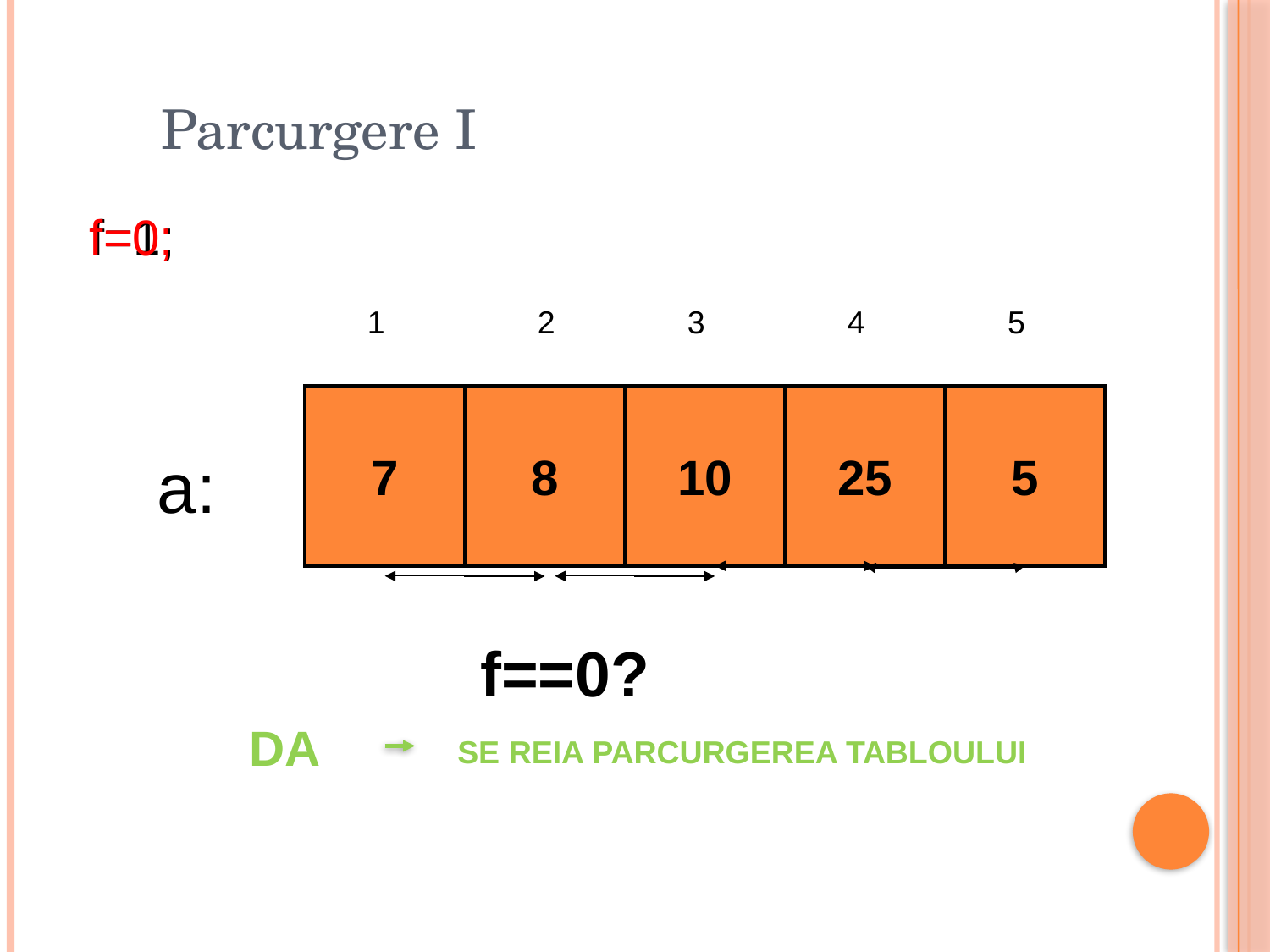

Parcurgere I
 f=0;
 f=1;
1
2
3
4
5
7
8
10
25
5
a:
f==0?
DA
SE REIA PARCURGEREA TABLOULUI